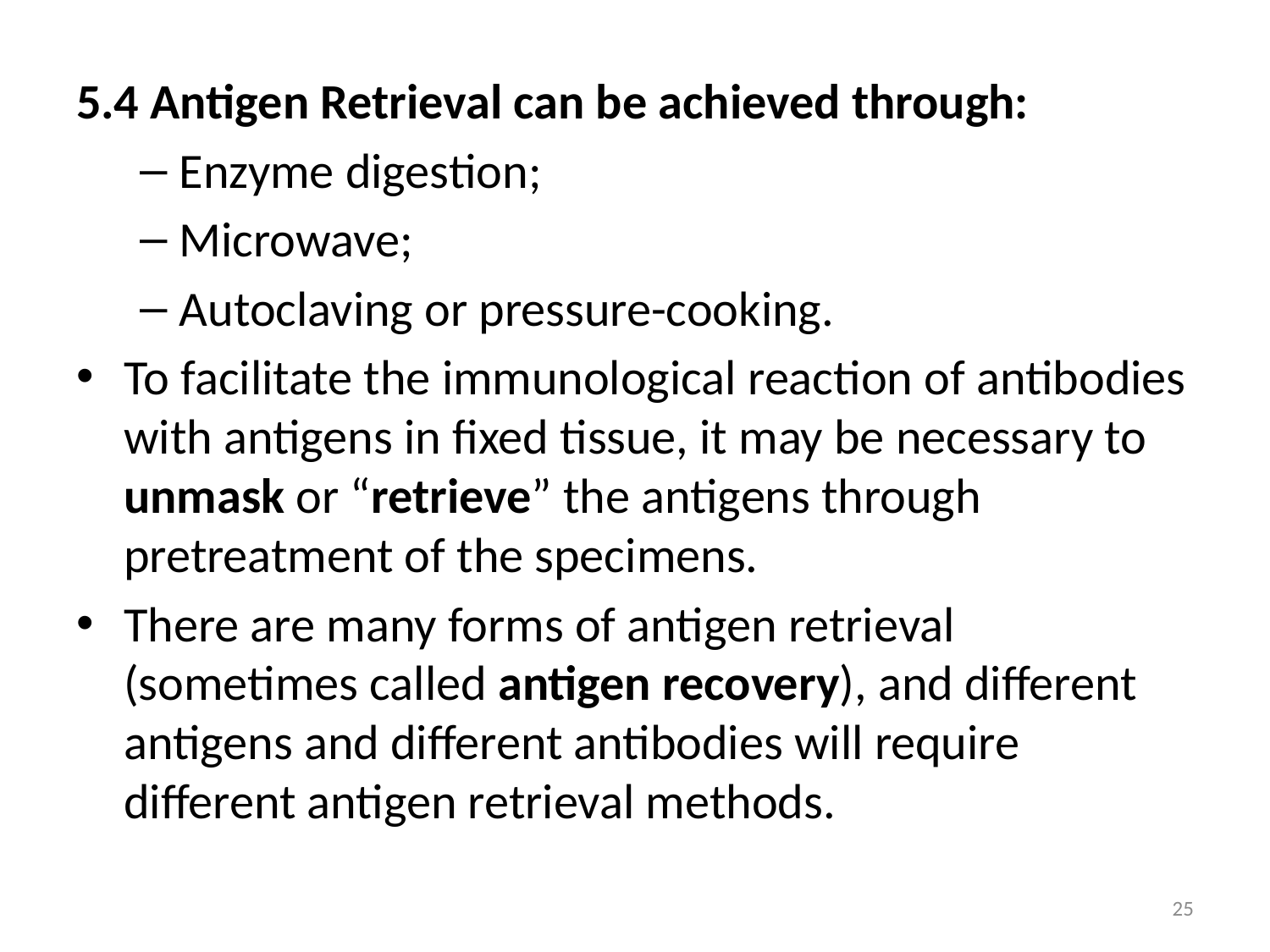

5.4 Antigen Retrieval can be achieved through:
Enzyme digestion;
Microwave;
Autoclaving or pressure-cooking.
To facilitate the immunological reaction of antibodies with antigens in fixed tissue, it may be necessary to unmask or “retrieve” the antigens through pretreatment of the specimens.
There are many forms of antigen retrieval (sometimes called antigen recovery), and different antigens and different antibodies will require different antigen retrieval methods.
25